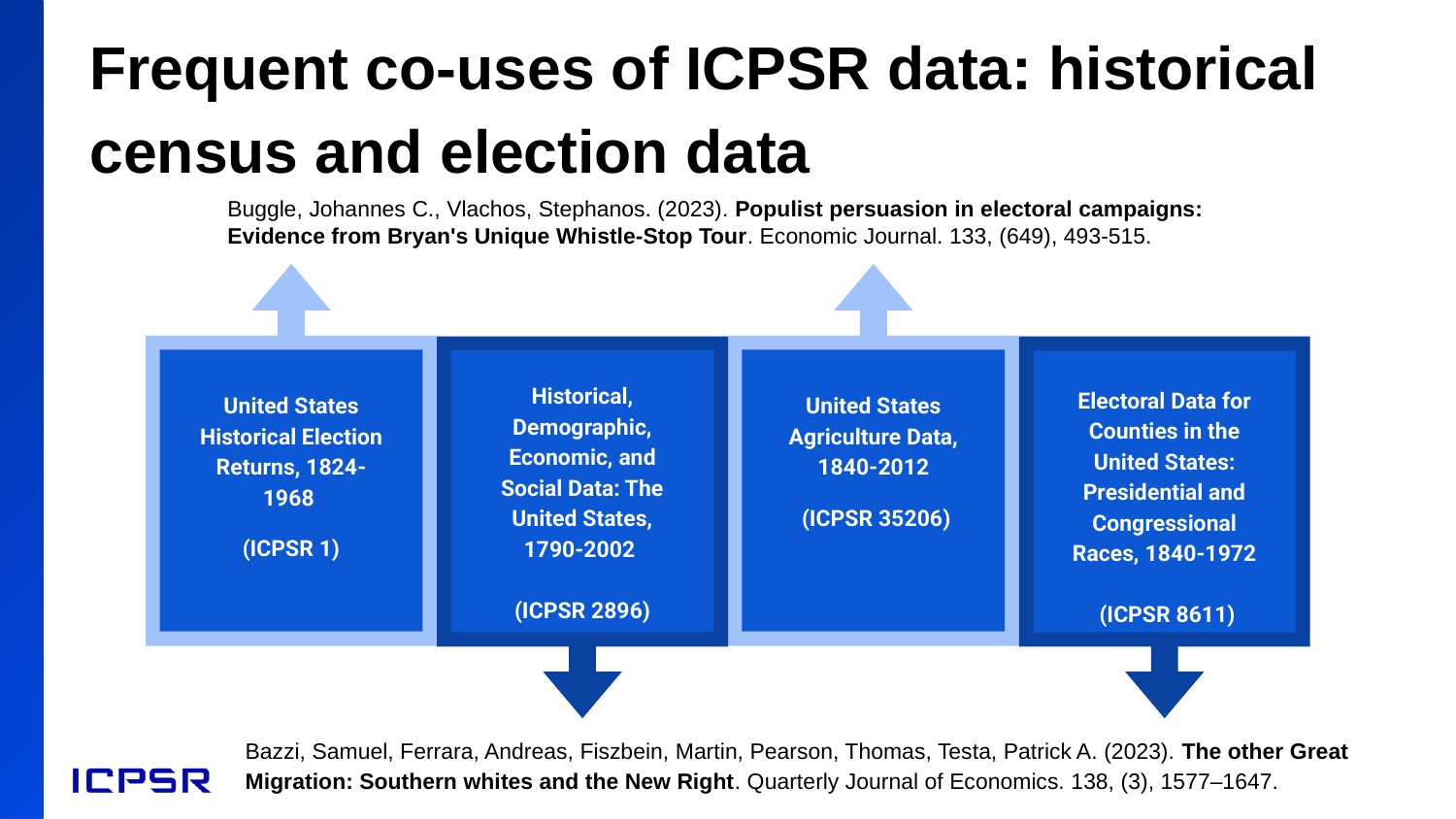

# Frequent co-uses of ICPSR data: historical census and election data
Buggle, Johannes C., Vlachos, Stephanos. (2023). Populist persuasion in electoral campaigns: Evidence from Bryan's Unique Whistle-Stop Tour. Economic Journal. 133, (649), 493-515.

United States Historical Election Returns, 1824-1968
(ICPSR 1)

United States Agriculture Data, 1840-2012
 (ICPSR 35206)
Vestibulum nec congue tempus

Lorem ipsum dolor sit dolor amet, consectetur nec adipiscing elit, sed do ipsum eiusmod tempor. Donec facilisis lacus eget sit nec lorem mauris.

Historical, Demographic, Economic, and Social Data: The United States, 1790-2002

(ICPSR 2896)

Electoral Data for Counties in the United States: Presidential and Congressional Races, 1840-1972

 (ICPSR 8611)

Bazzi, Samuel, Ferrara, Andreas, Fiszbein, Martin, Pearson, Thomas, Testa, Patrick A. (2023). The other Great Migration: Southern whites and the New Right. Quarterly Journal of Economics. 138, (3), 1577–1647.